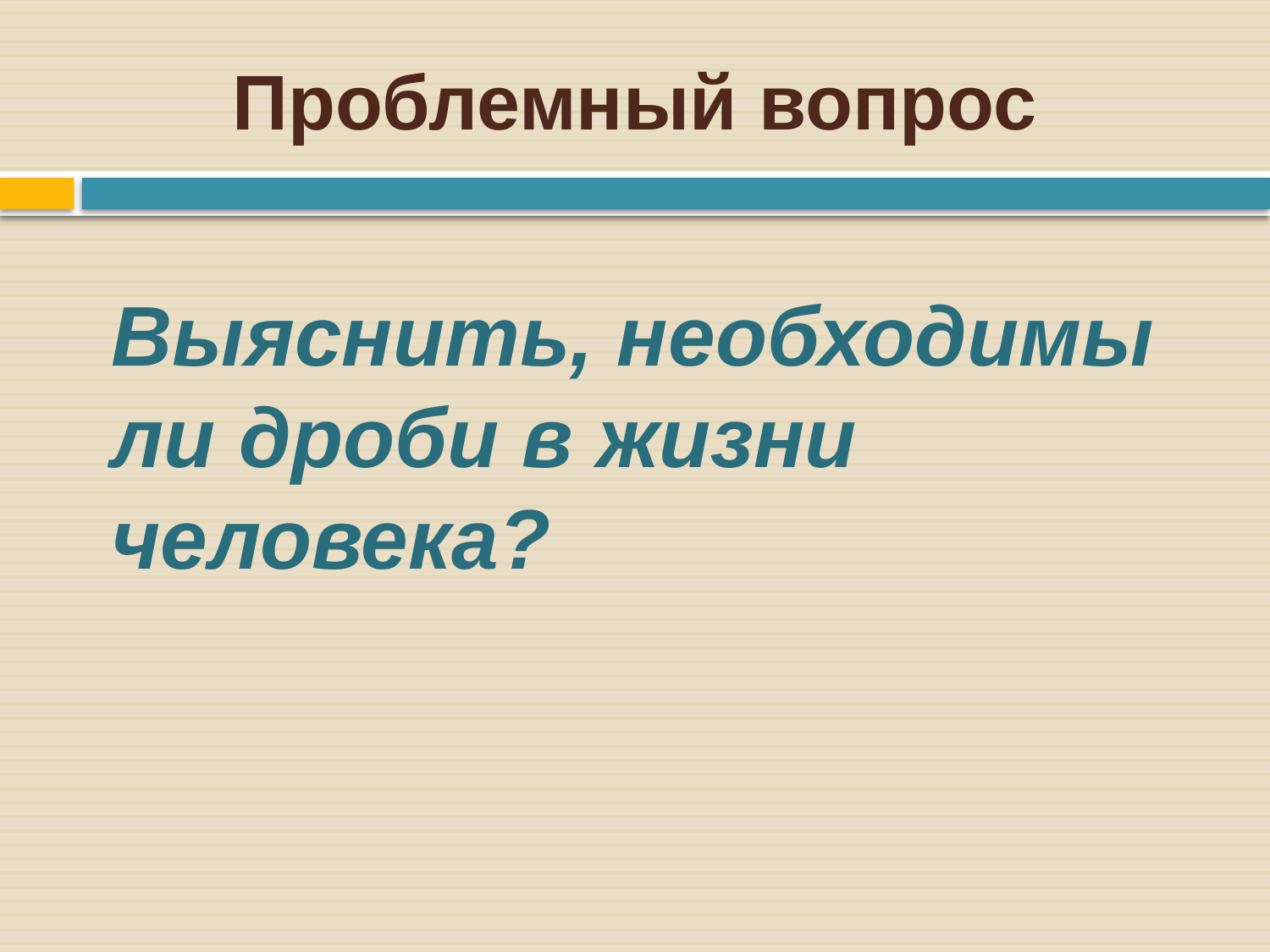

# Проблемный вопрос
Выяснить, необходимы ли дроби в жизни человека?